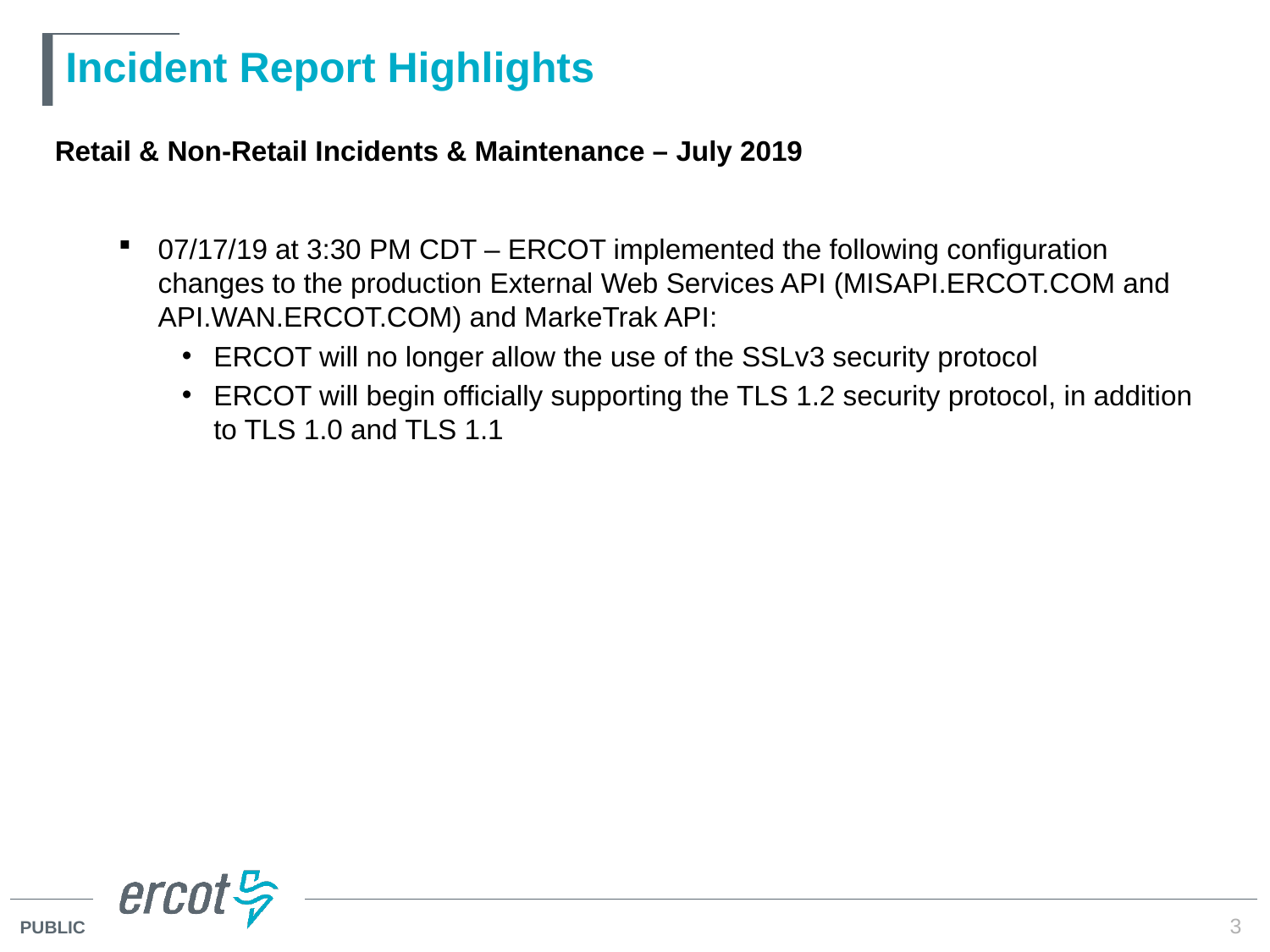

# Incident Report Highlights
Retail & Non-Retail Incidents & Maintenance – July 2019

07/17/19 at 3:30 PM CDT – ERCOT implemented the following configuration changes to the production External Web Services API (MISAPI.ERCOT.COM and API.WAN.ERCOT.COM) and MarkeTrak API:
ERCOT will no longer allow the use of the SSLv3 security protocol
ERCOT will begin officially supporting the TLS 1.2 security protocol, in addition to TLS 1.0 and TLS 1.1

3